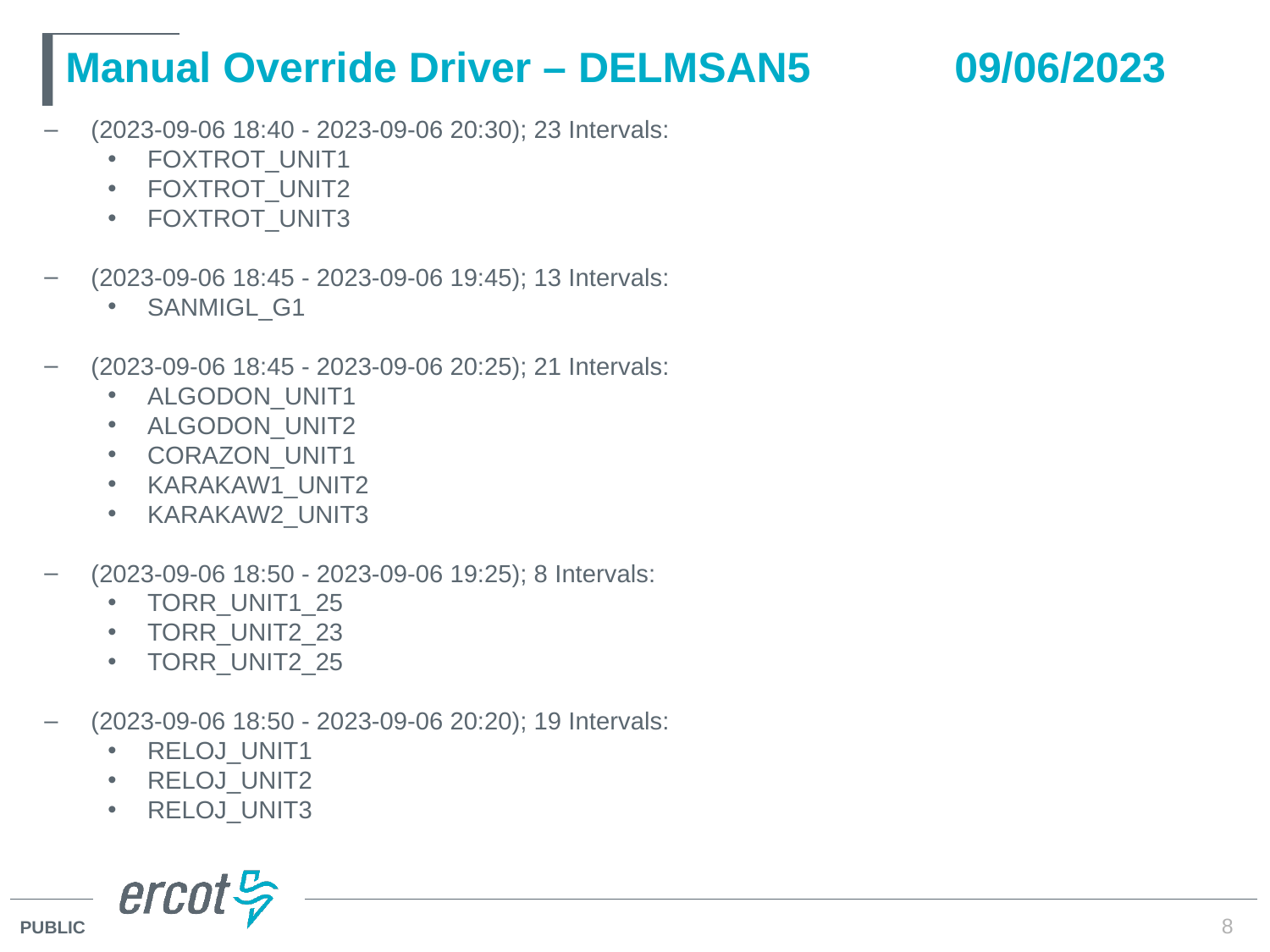

# Manual Override Driver – DELMSAN5		09/06/2023
 (2023-09-06 18:40 - 2023-09-06 20:30); 23 Intervals:
FOXTROT_UNIT1
FOXTROT_UNIT2
FOXTROT_UNIT3

 (2023-09-06 18:45 - 2023-09-06 19:45); 13 Intervals:
SANMIGL_G1

 (2023-09-06 18:45 - 2023-09-06 20:25); 21 Intervals:
ALGODON_UNIT1
ALGODON_UNIT2
CORAZON_UNIT1
KARAKAW1_UNIT2
KARAKAW2_UNIT3

 (2023-09-06 18:50 - 2023-09-06 19:25); 8 Intervals:
TORR_UNIT1_25
TORR_UNIT2_23
TORR_UNIT2_25

 (2023-09-06 18:50 - 2023-09-06 20:20); 19 Intervals:
RELOJ_UNIT1
RELOJ_UNIT2
RELOJ_UNIT3

8